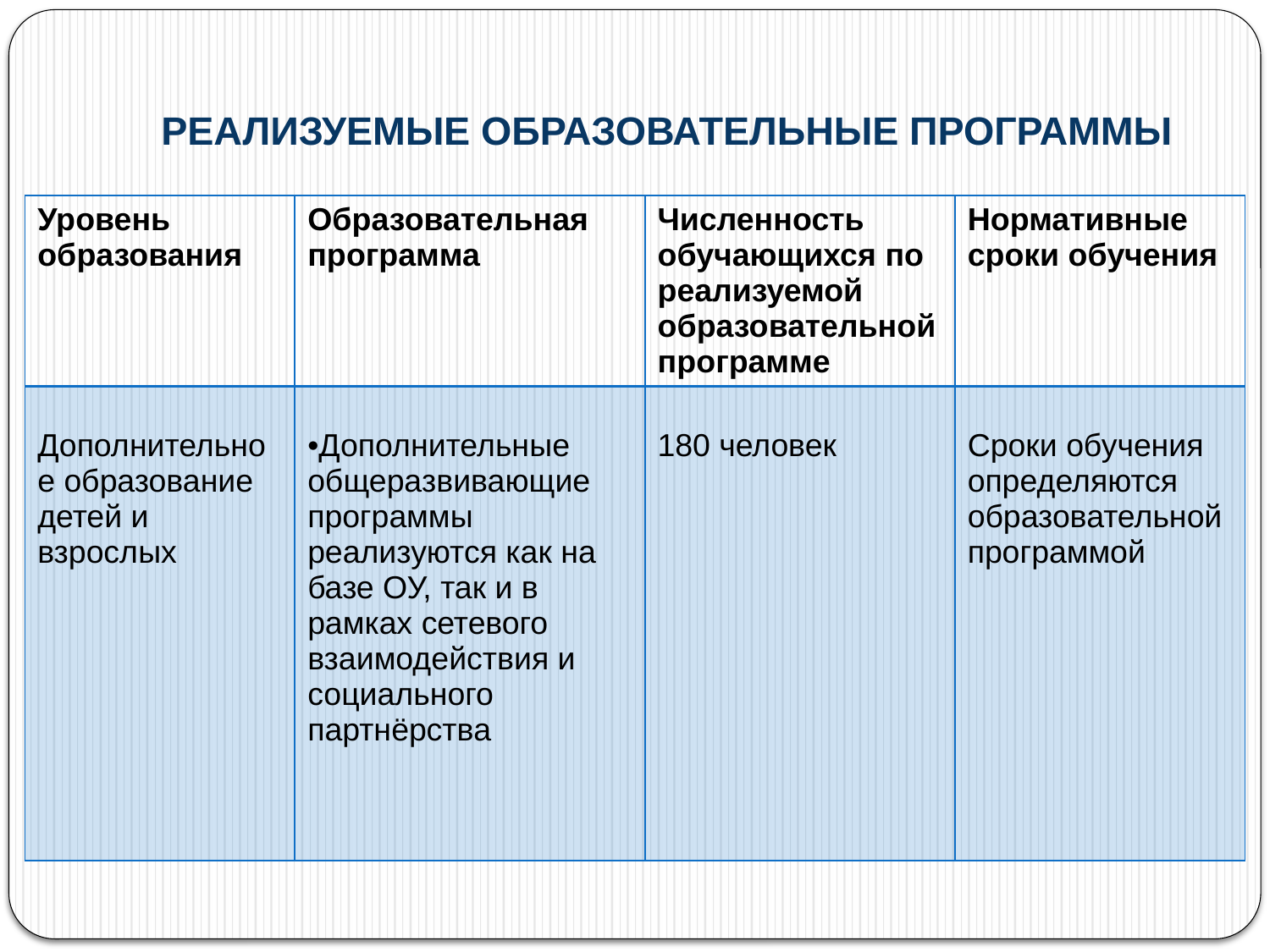

# РЕАЛИЗУЕМЫЕ ОБРАЗОВАТЕЛЬНЫЕ ПРОГРАММЫ
| Уровень образования | Образовательная программа | Численность обучающихся по реализуемой образовательной программе | Нормативные сроки обучения |
| --- | --- | --- | --- |
| Дополнительное образование детей и взрослых | Дополнительные общеразвивающие   программы реализуются как на базе ОУ, так и в рамках сетевого взаимодействия и социального партнёрства | 180 человек | Сроки обучения определяются образовательной программой |